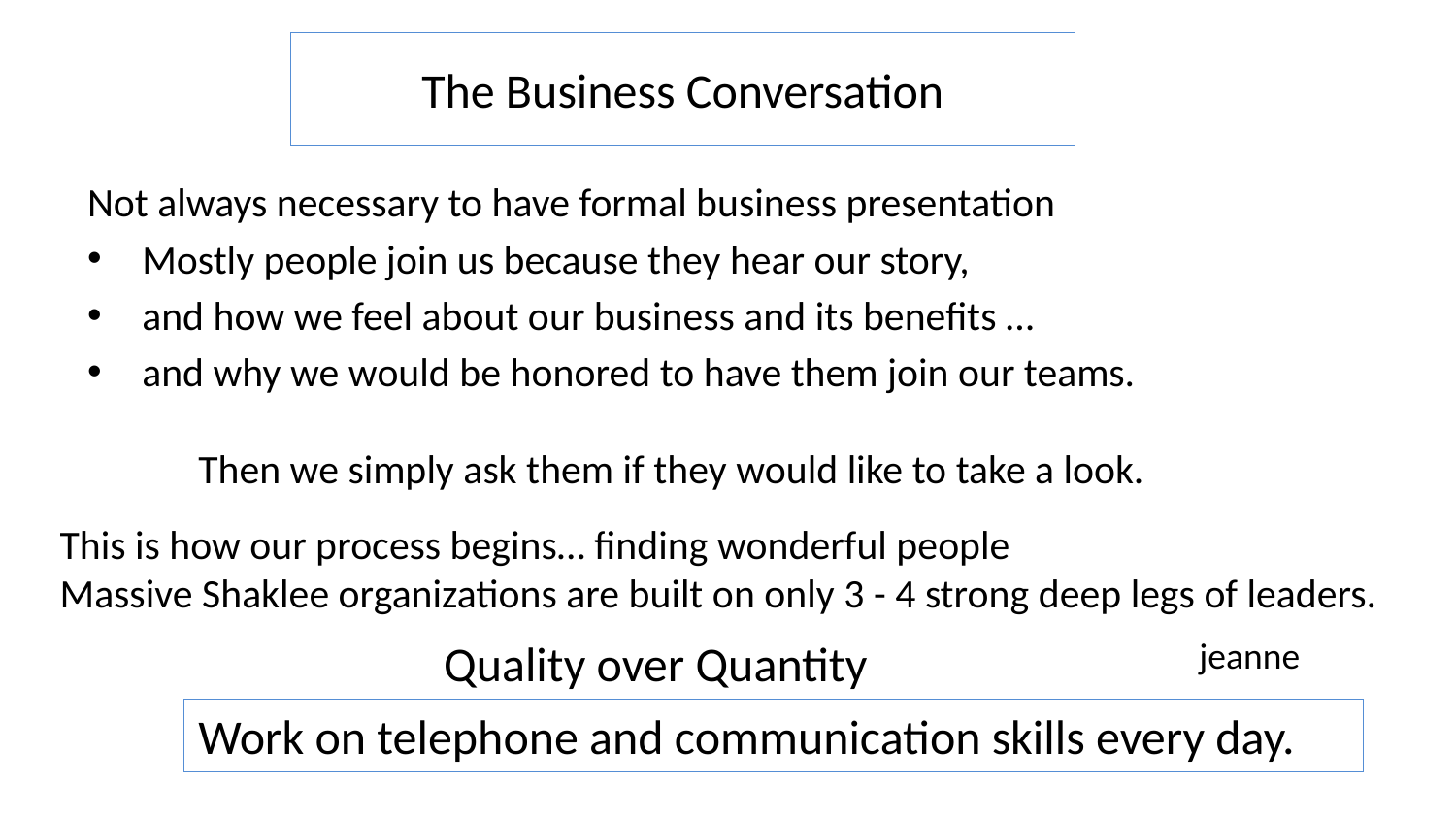

# The Business Conversation
Not always necessary to have formal business presentation
Mostly people join us because they hear our story,
and how we feel about our business and its benefits …
and why we would be honored to have them join our teams.
Then we simply ask them if they would like to take a look.
This is how our process begins… finding wonderful people
Massive Shaklee organizations are built on only 3 - 4 strong deep legs of leaders.
Quality over Quantity
jeanne
Work on telephone and communication skills every day.